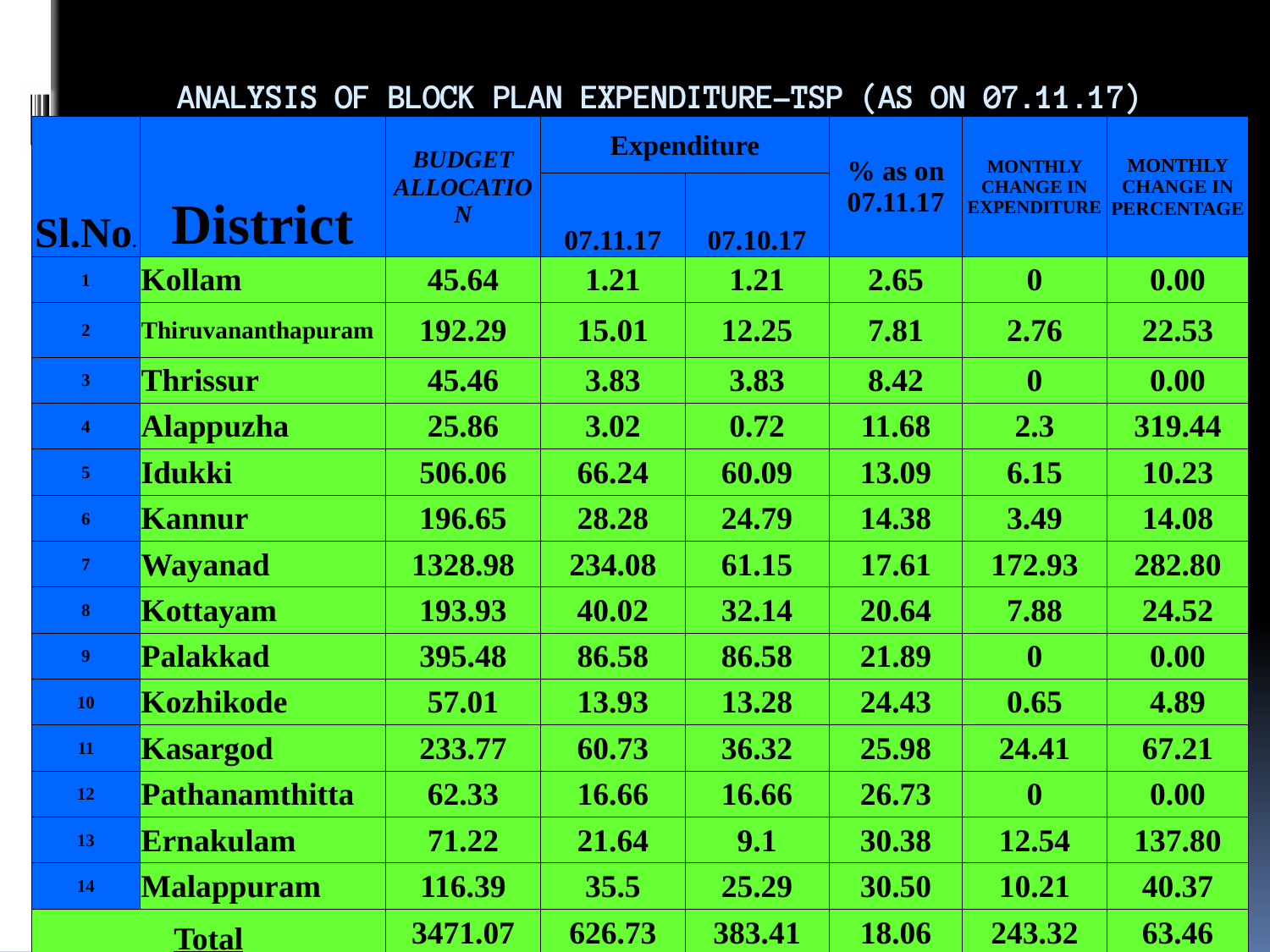

# ANALYSIS OF BLOCK PLAN EXPENDITURE-TSP (AS ON 07.11.17)
| Sl.No. | District | BUDGET ALLOCATION | Expenditure |  | % as on 07.11.17 | MONTHLY CHANGE IN EXPENDITURE | MONTHLY CHANGE IN PERCENTAGE |
| --- | --- | --- | --- | --- | --- | --- | --- |
|  |  |  | 07.11.17 | 07.10.17 |  |  |  |
| 1 | Kollam | 45.64 | 1.21 | 1.21 | 2.65 | 0 | 0.00 |
| 2 | Thiruvananthapuram | 192.29 | 15.01 | 12.25 | 7.81 | 2.76 | 22.53 |
| 3 | Thrissur | 45.46 | 3.83 | 3.83 | 8.42 | 0 | 0.00 |
| 4 | Alappuzha | 25.86 | 3.02 | 0.72 | 11.68 | 2.3 | 319.44 |
| 5 | Idukki | 506.06 | 66.24 | 60.09 | 13.09 | 6.15 | 10.23 |
| 6 | Kannur | 196.65 | 28.28 | 24.79 | 14.38 | 3.49 | 14.08 |
| 7 | Wayanad | 1328.98 | 234.08 | 61.15 | 17.61 | 172.93 | 282.80 |
| 8 | Kottayam | 193.93 | 40.02 | 32.14 | 20.64 | 7.88 | 24.52 |
| 9 | Palakkad | 395.48 | 86.58 | 86.58 | 21.89 | 0 | 0.00 |
| 10 | Kozhikode | 57.01 | 13.93 | 13.28 | 24.43 | 0.65 | 4.89 |
| 11 | Kasargod | 233.77 | 60.73 | 36.32 | 25.98 | 24.41 | 67.21 |
| 12 | Pathanamthitta | 62.33 | 16.66 | 16.66 | 26.73 | 0 | 0.00 |
| 13 | Ernakulam | 71.22 | 21.64 | 9.1 | 30.38 | 12.54 | 137.80 |
| 14 | Malappuram | 116.39 | 35.5 | 25.29 | 30.50 | 10.21 | 40.37 |
| Total |  | 3471.07 | 626.73 | 383.41 | 18.06 | 243.32 | 63.46 |